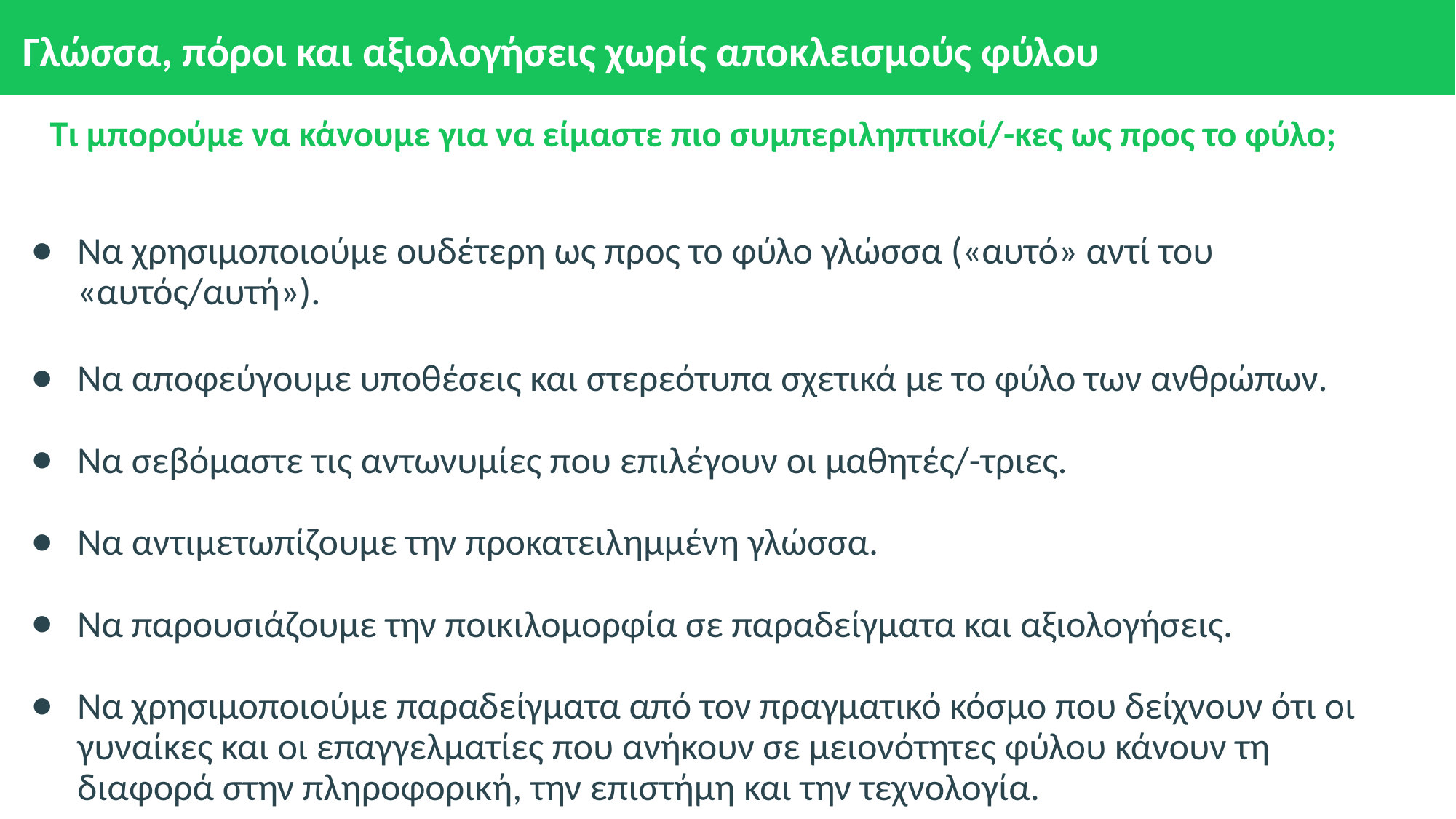

# Γλώσσα, πόροι και αξιολογήσεις χωρίς αποκλεισμούς φύλου
Τι μπορούμε να κάνουμε για να είμαστε πιο συμπεριληπτικοί/-κες ως προς το φύλο;
Να χρησιμοποιούμε ουδέτερη ως προς το φύλο γλώσσα («αυτό» αντί του «αυτός/αυτή»).
Να αποφεύγουμε υποθέσεις και στερεότυπα σχετικά με το φύλο των ανθρώπων.
Να σεβόμαστε τις αντωνυμίες που επιλέγουν οι μαθητές/-τριες.
Να αντιμετωπίζουμε την προκατειλημμένη γλώσσα.
Να παρουσιάζουμε την ποικιλομορφία σε παραδείγματα και αξιολογήσεις.
Να χρησιμοποιούμε παραδείγματα από τον πραγματικό κόσμο που δείχνουν ότι οι γυναίκες και οι επαγγελματίες που ανήκουν σε μειονότητες φύλου κάνουν τη διαφορά στην πληροφορική, την επιστήμη και την τεχνολογία.